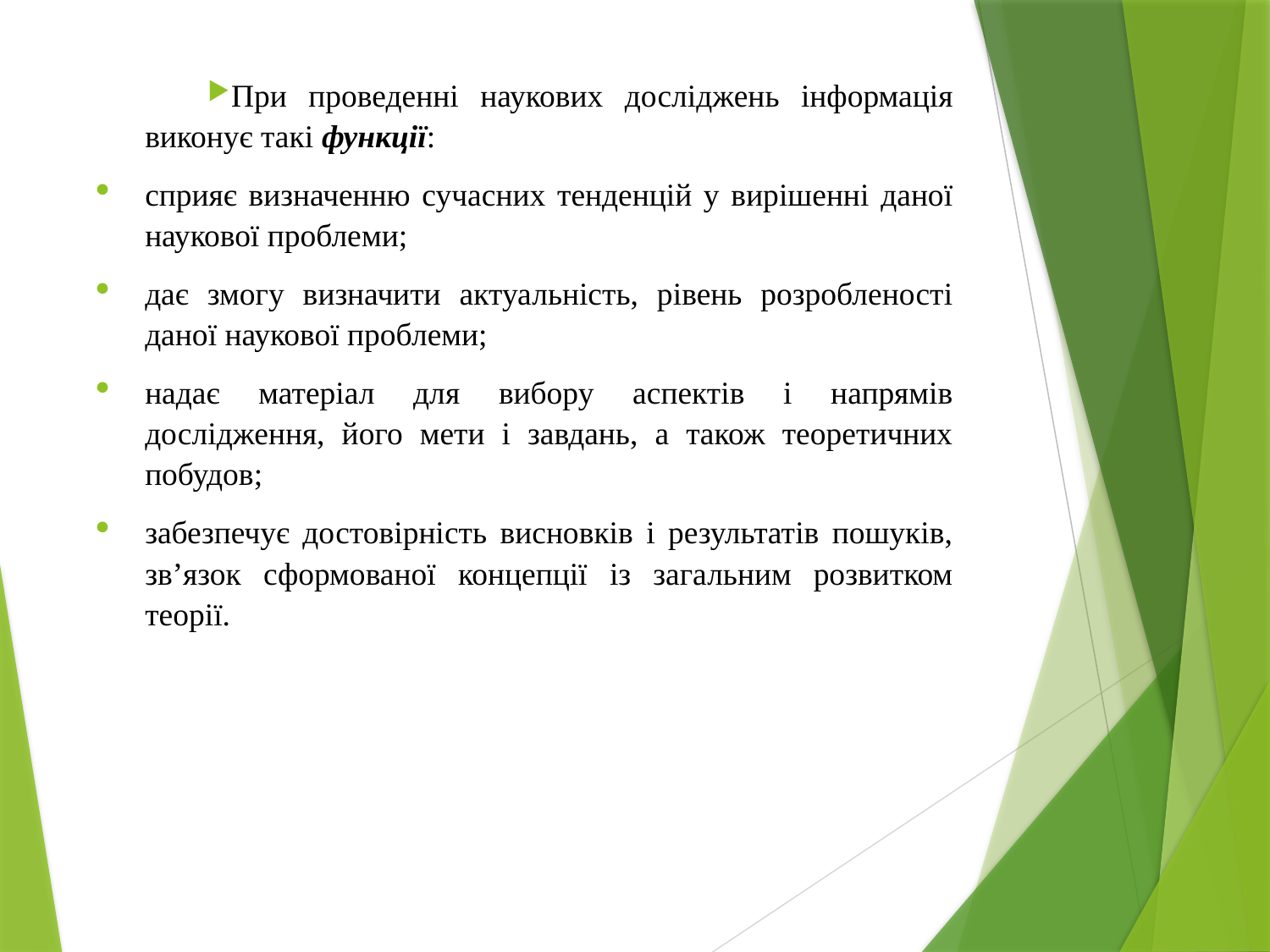

При проведенні наукових досліджень інформація виконує такі функції:
сприяє визначенню сучасних тенденцій у вирішенні даної наукової проблеми;
дає змогу визначити актуальність, рівень розробленості даної наукової проблеми;
надає матеріал для вибору аспектів і напрямів дослідження, його мети і завдань, а також теоретичних побудов;
забезпечує достовірність висновків і результатів пошуків, зв’язок сформованої концепції із загальним розвитком теорії.